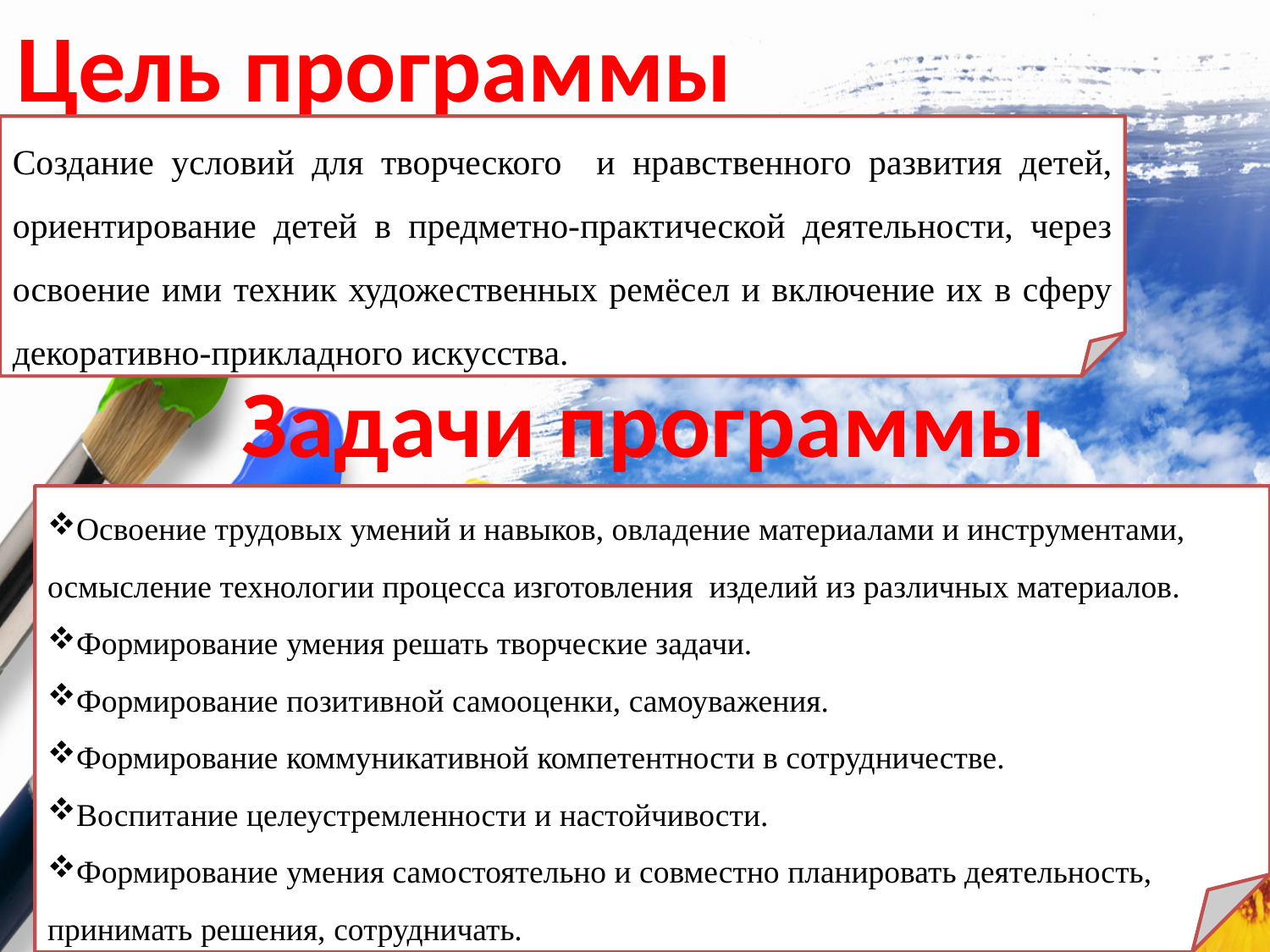

Цель программы

Создание условий для творческого  и нравственного развития детей, ориентирование детей в предметно-практической деятельности, через освоение ими техник художественных ремёсел и включение их в сферу декоративно-прикладного искусства.
Задачи программы

Освоение трудовых умений и навыков, овладение материалами и инструментами, осмысление технологии процесса изготовления  изделий из различных материалов.
Формирование умения решать творческие задачи.
Формирование позитивной самооценки, самоуважения.
Формирование коммуникативной компетентности в сотрудничестве.
Воспитание целеустремленности и настойчивости.
Формирование умения самостоятельно и совместно планировать деятельность, принимать решения, сотрудничать.